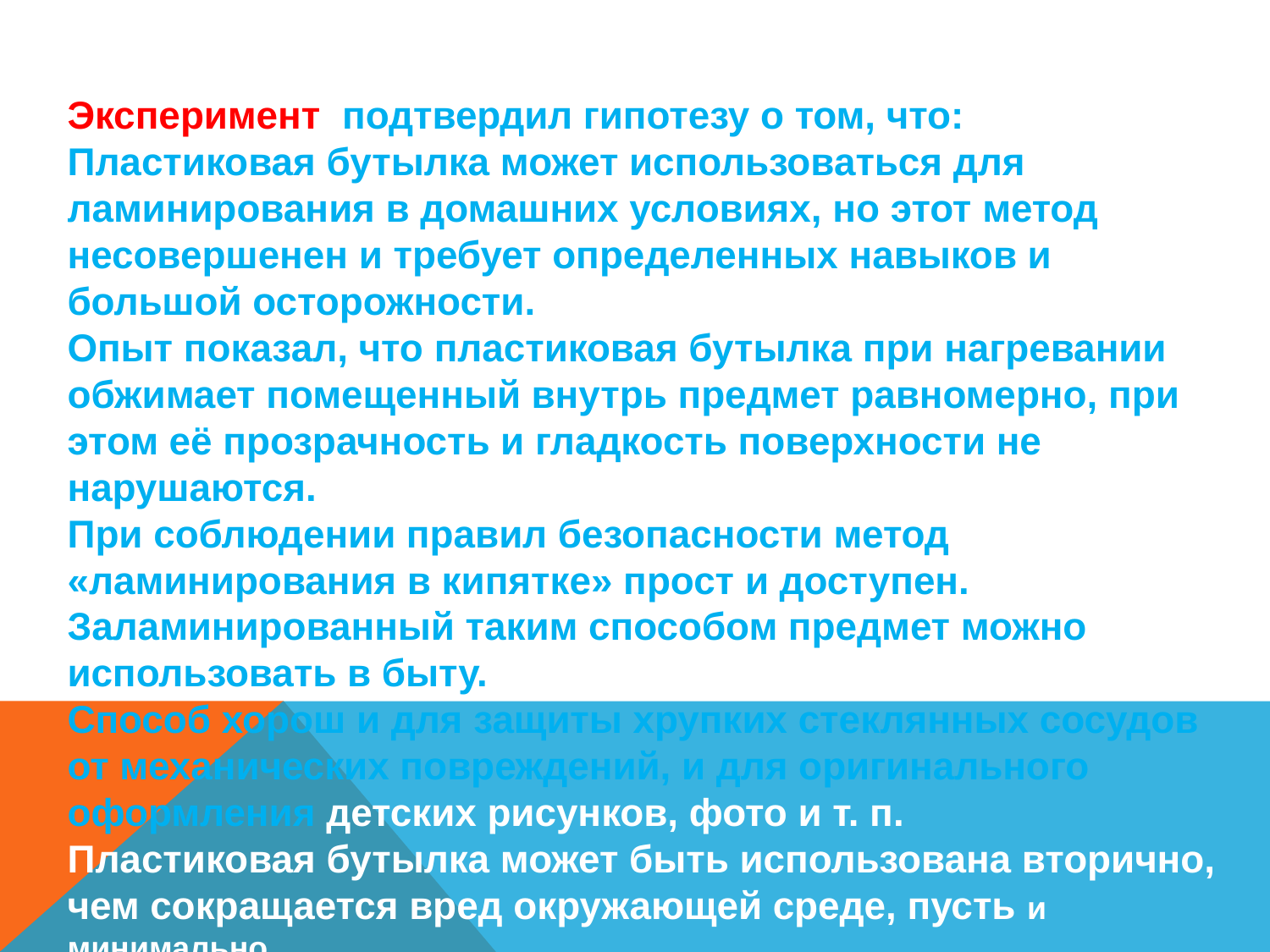

#
Эксперимент  подтвердил гипотезу о том, что:
Пластиковая бутылка может использоваться для ламинирования в домашних условиях, но этот метод несовершенен и требует определенных навыков и большой осторожности.
Опыт показал, что пластиковая бутылка при нагревании обжимает помещенный внутрь предмет равномерно, при этом её прозрачность и гладкость поверхности не нарушаются.
При соблюдении правил безопасности метод «ламинирования в кипятке» прост и доступен.
Заламинированный таким способом предмет можно использовать в быту.
Способ хорош и для защиты хрупких стеклянных сосудов от механических повреждений, и для оригинального оформления детских рисунков, фото и т. п.
Пластиковая бутылка может быть использована вторично, чем сокращается вред окружающей среде, пусть и минимально